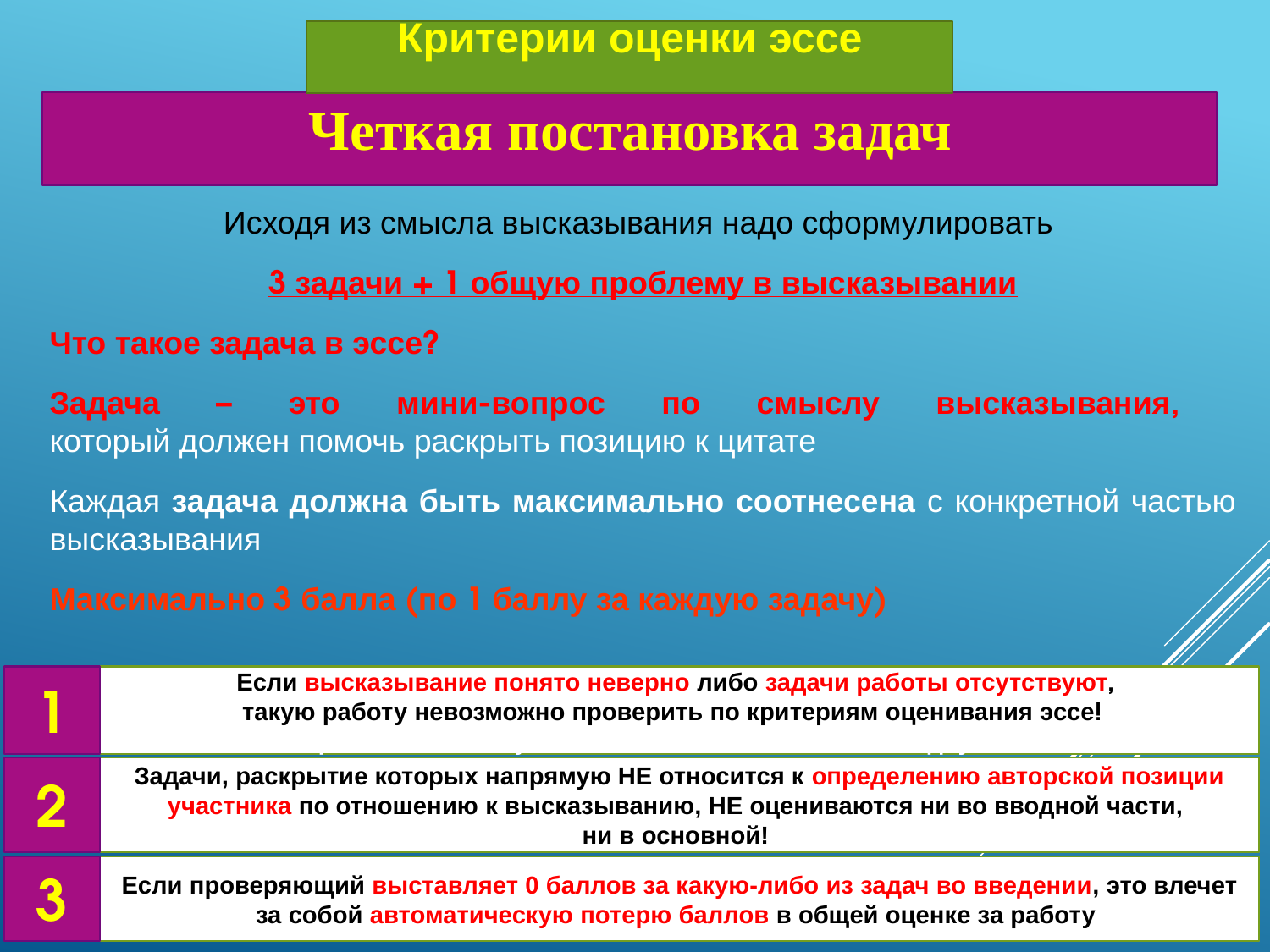

Критерии оценки эссе

Четкая постановка задач
Исходя из смысла высказывания надо сформулировать
3 задачи + 1 общую проблему в высказывании
Что такое задача в эссе?
Задача – это мини-вопрос по смыслу высказывания,
который должен помочь раскрыть позицию к цитате
Каждая задача должна быть максимально соотнесена с конкретной частью высказывания
Максимально 3 балла (по 1 баллу за каждую задачу)
1
Если высказывание понято неверно либо задачи работы отсутствуют,
такую работу невозможно проверить по критериям оценивания эссе!
Оценка в таком случае выставляется только за вводную часть
2
Задачи, раскрытие которых напрямую НЕ относится к определению авторской позиции участника по отношению к высказыванию, НЕ оцениваются ни во вводной части,
ни в основной!
3
Если проверяющий выставляет 0 баллов за какую-либо из задач во введении, это влечет за собой автоматическую потерю баллов в общей оценке за работу